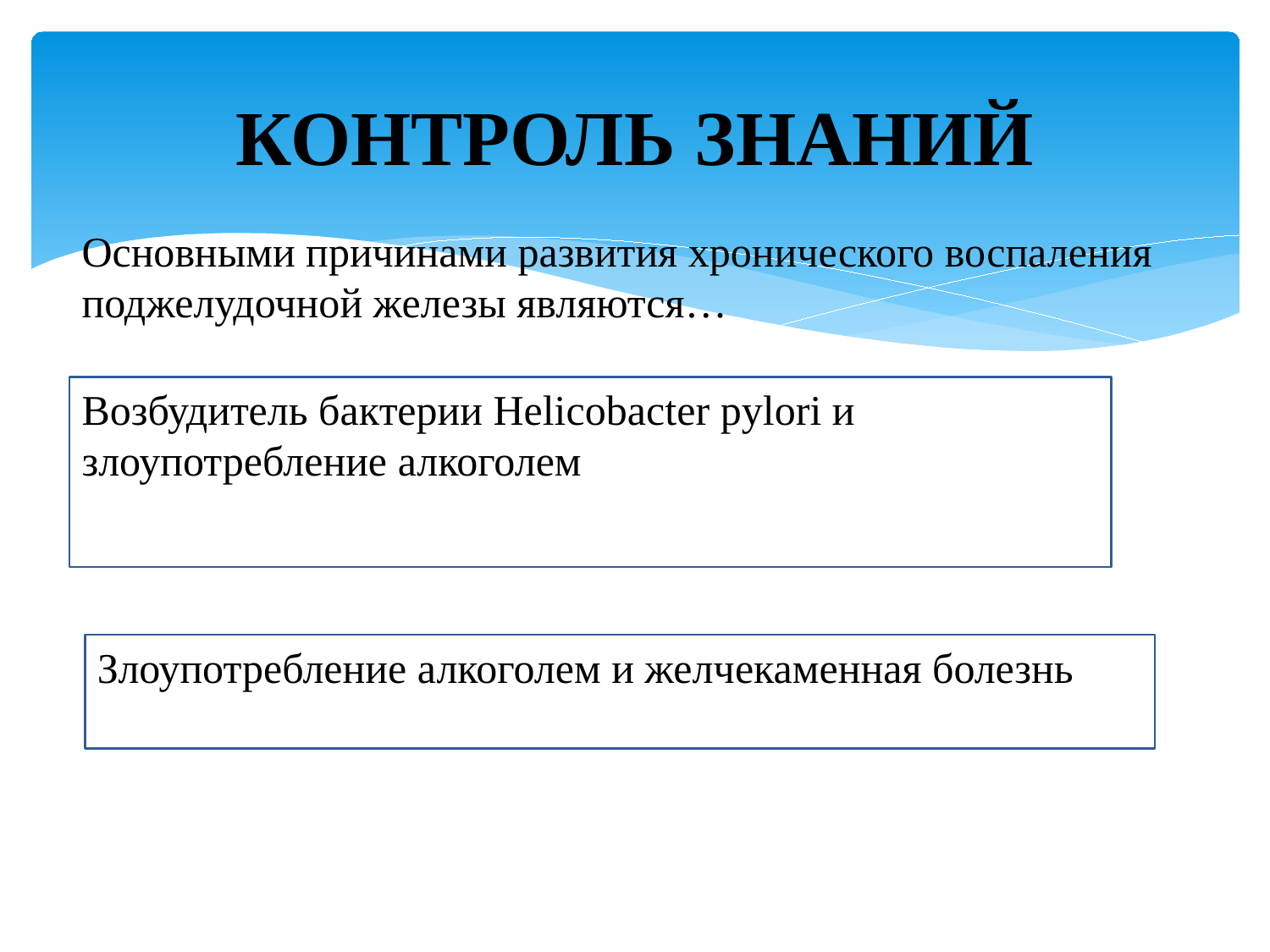

# КОНТРОЛЬ ЗНАНИЙ
Основными причинами развития хронического воспаления поджелудочной железы являются…
Возбудитель бактерии Helicobacter pylori и злоупотребление алкоголем
Злоупотребление алкоголем и желчекаменная болезнь